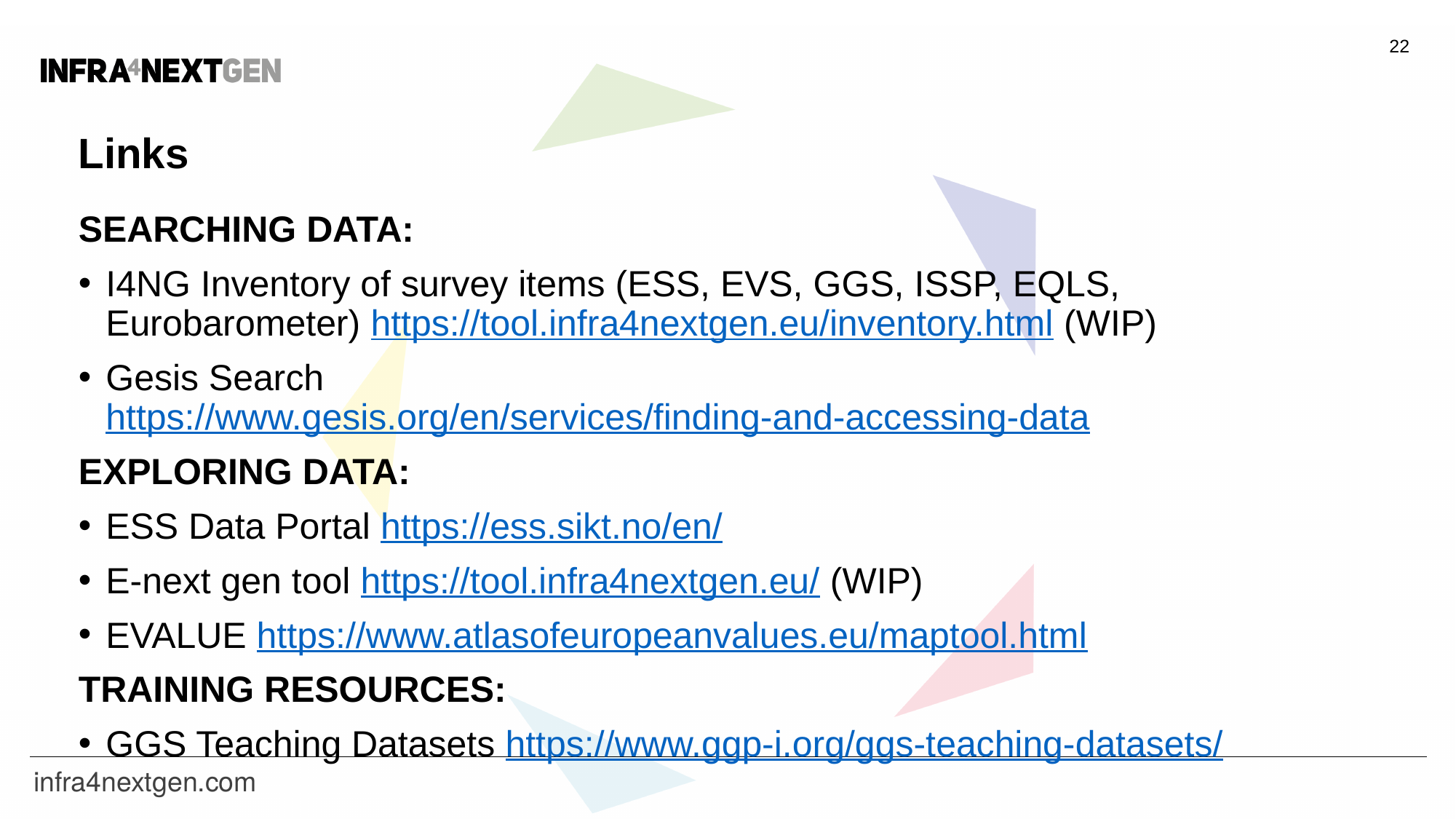

22
# Links
SEARCHING DATA:
I4NG Inventory of survey items (ESS, EVS, GGS, ISSP, EQLS, Eurobarometer) https://tool.infra4nextgen.eu/inventory.html (WIP)
Gesis Search https://www.gesis.org/en/services/finding-and-accessing-data
EXPLORING DATA:
ESS Data Portal https://ess.sikt.no/en/
E-next gen tool https://tool.infra4nextgen.eu/ (WIP)
EVALUE https://www.atlasofeuropeanvalues.eu/maptool.html
TRAINING RESOURCES:
GGS Teaching Datasets https://www.ggp-i.org/ggs-teaching-datasets/

infra4nextgen.com